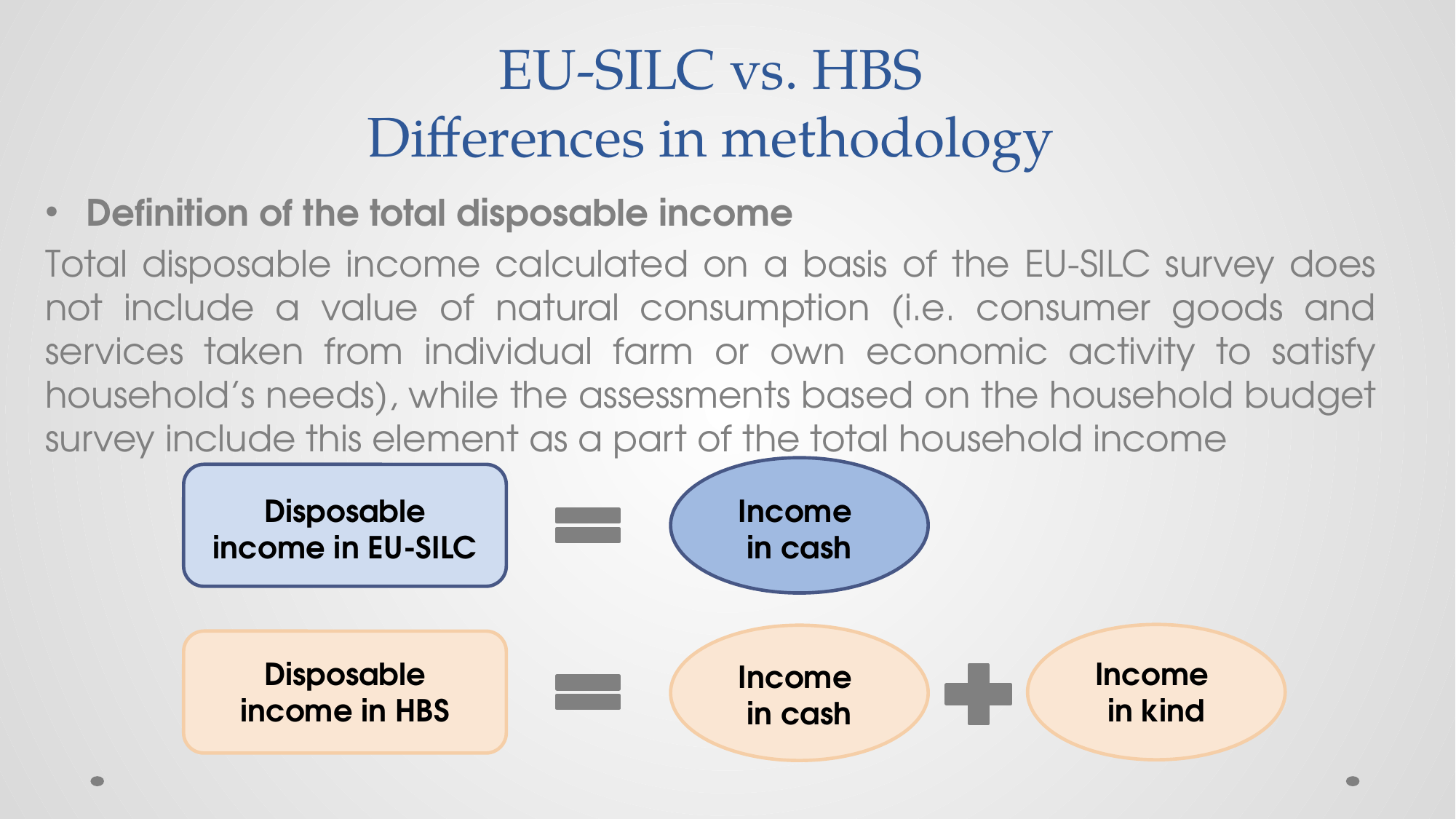

# EU-SILC vs. HBS Differences in methodology
Definition of the total disposable income
Total disposable income calculated on a basis of the EU-SILC survey does not include a value of natural consumption (i.e. consumer goods and services taken from individual farm or own economic activity to satisfy household’s needs), while the assessments based on the household budget survey include this element as a part of the total household income

Disposable income in EU-SILC
Income
in cash

Income
in kind
Disposable income in HBS
Income
in cash